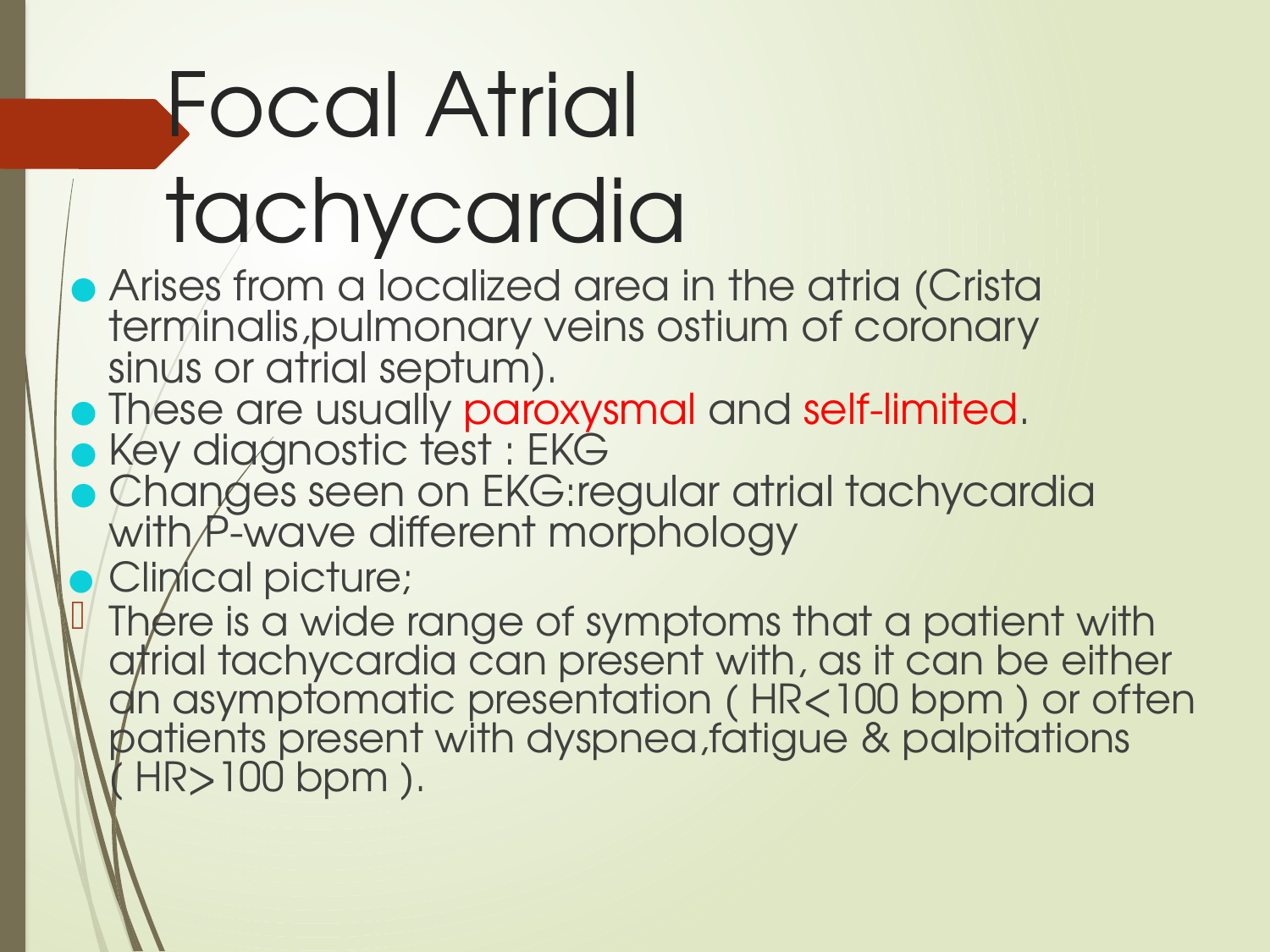

# Focal Atrial tachycardia
Arises from a localized area in the atria (Crista terminalis,pulmonary veins ostium of coronary sinus or atrial septum).
These are usually paroxysmal and self-limited.
Key diagnostic test : EKG
Changes seen on EKG:regular atrial tachycardia with P-wave different morphology
Clinical picture;
There is a wide range of symptoms that a patient with atrial tachycardia can present with, as it can be either an asymptomatic presentation ( HR<100 bpm ) or often patients present with dyspnea,fatigue & palpitations ( HR>100 bpm ).